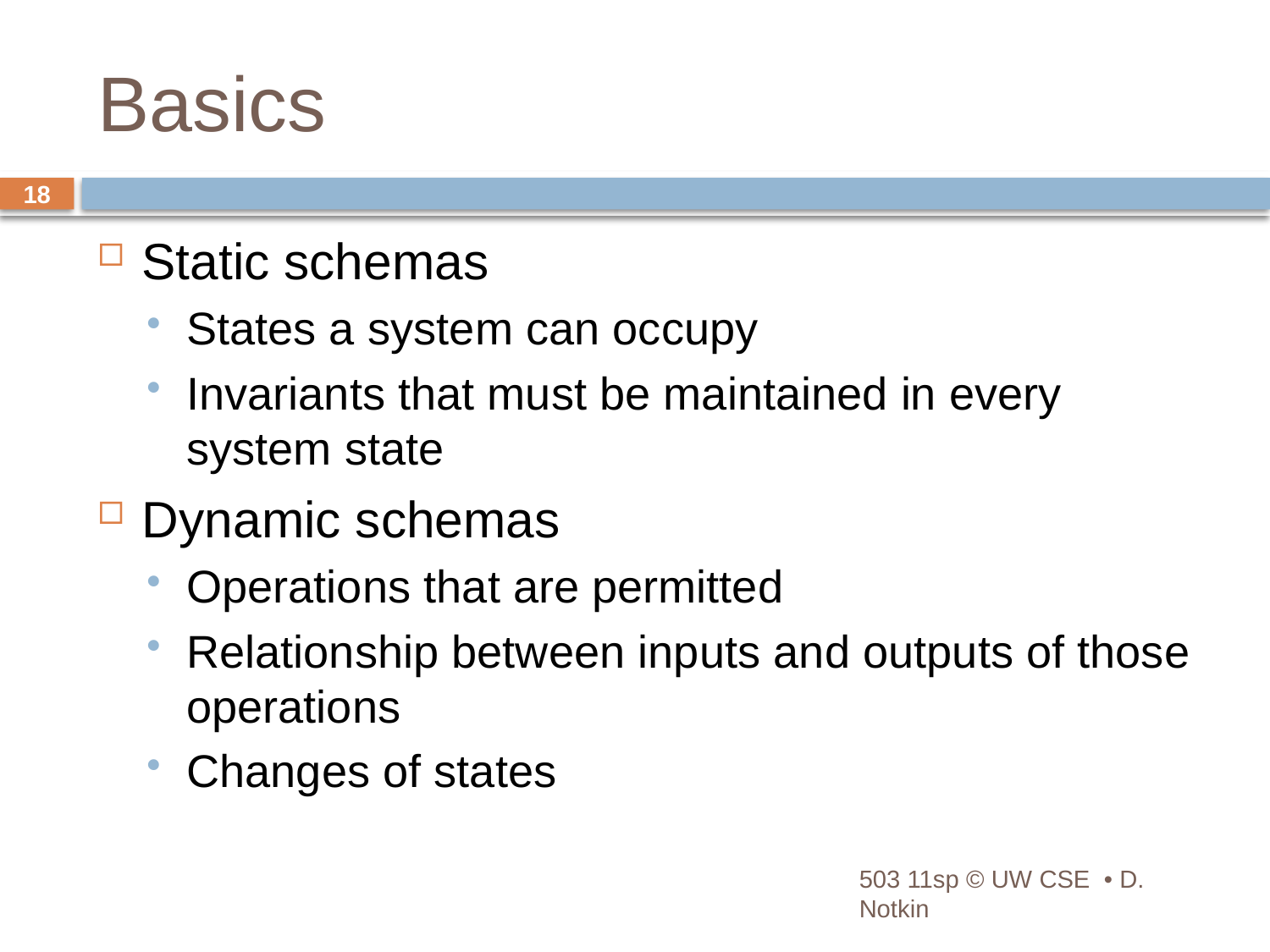

# Basics
18
Static schemas
States a system can occupy
Invariants that must be maintained in every system state
Dynamic schemas
Operations that are permitted
Relationship between inputs and outputs of those operations
Changes of states
503 11sp © UW CSE  • D. Notkin